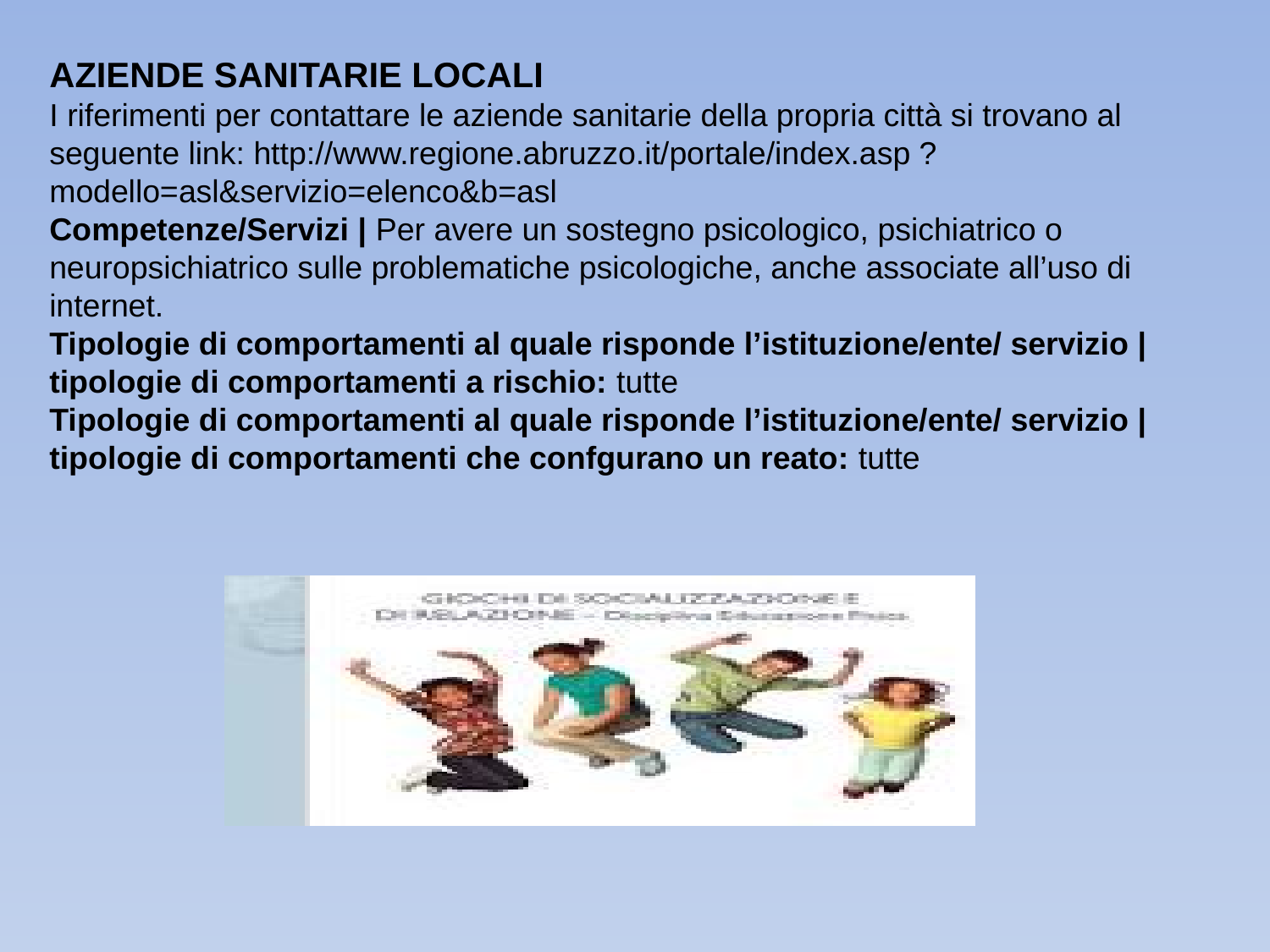

AZIENDE SANITARIE LOCALI
I riferimenti per contattare le aziende sanitarie della propria città si trovano al seguente link: http://www.regione.abruzzo.it/portale/index.asp ?modello=asl&servizio=elenco&b=asl
Competenze/Servizi | Per avere un sostegno psicologico, psichiatrico o neuropsichiatrico sulle problematiche psicologiche, anche associate all’uso di internet.
Tipologie di comportamenti al quale risponde l’istituzione/ente/ servizio | tipologie di comportamenti a rischio: tutte
Tipologie di comportamenti al quale risponde l’istituzione/ente/ servizio | tipologie di comportamenti che confgurano un reato: tutte